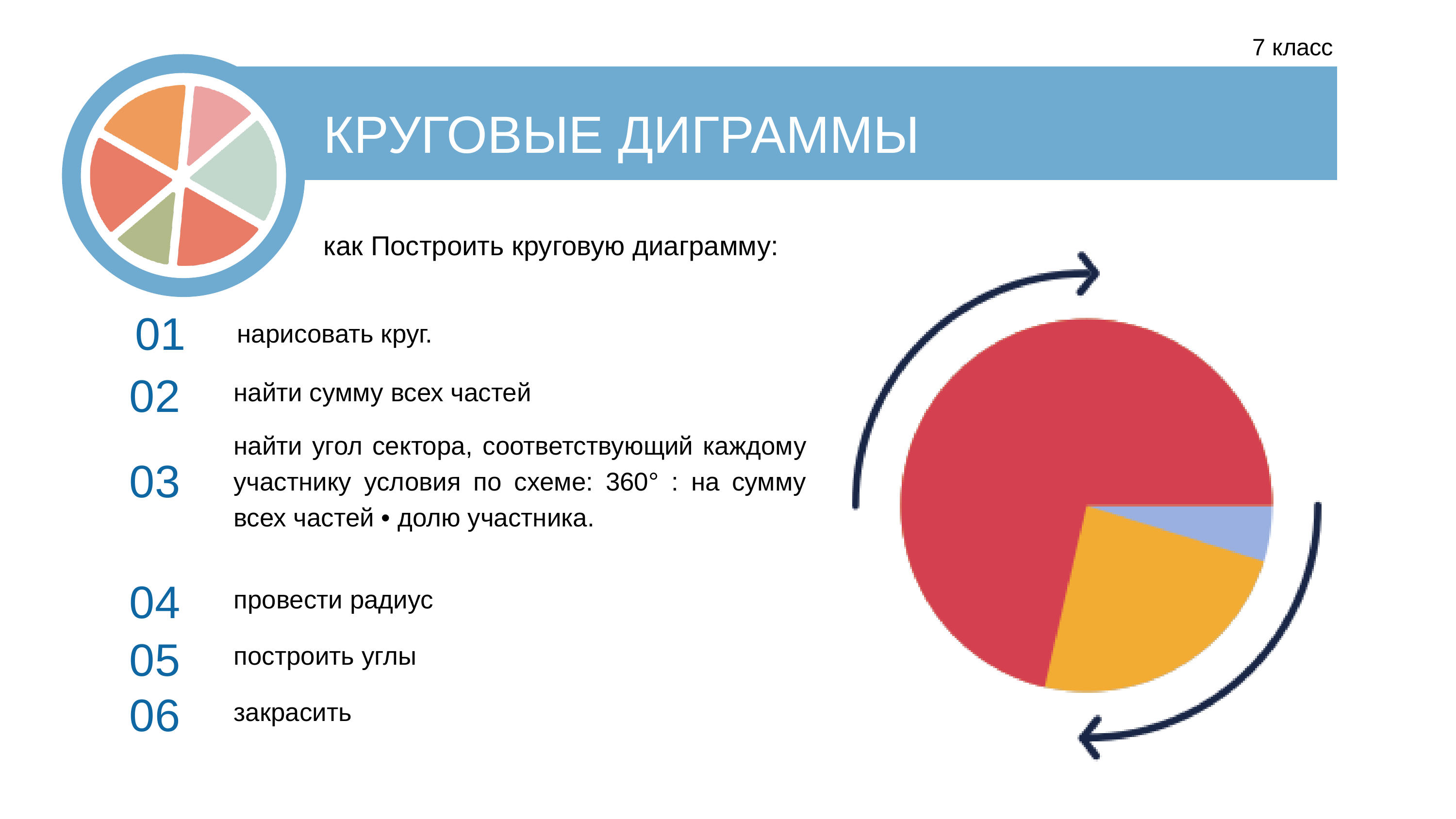

7 класс

КРУГОВЫЕ ДИГРАММЫ
как Построить круговую диаграмму:

01
нарисовать круг.
02
найти сумму всех частей
найти угол сектора, соответствующий каждому участнику условия по схеме: 360° : на сумму всех частей • долю участника.
03
04
провести радиус
05
построить углы
06
закрасить